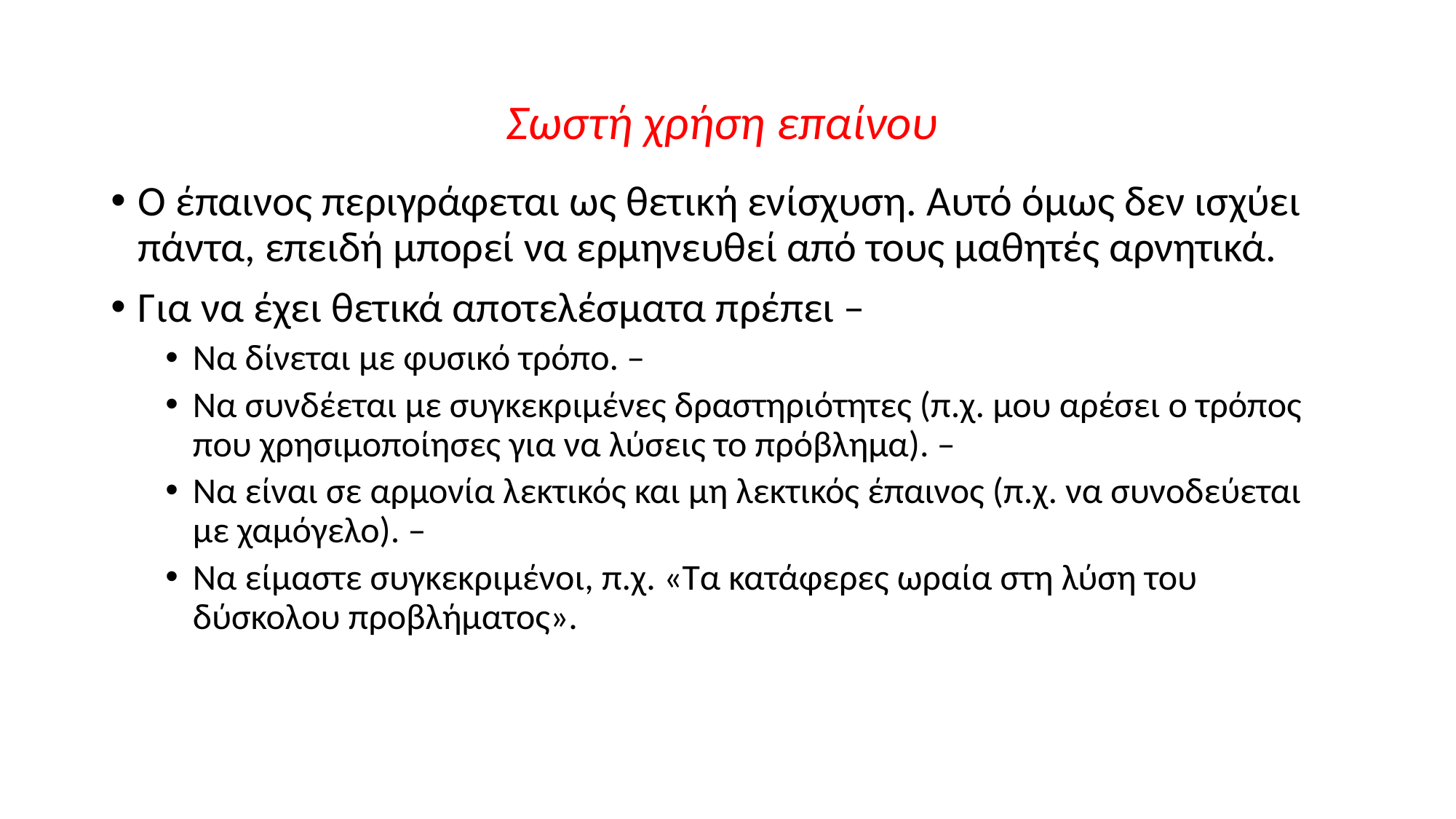

# Σωστή χρήση επαίνου
Ο έπαινος περιγράφεται ως θετική ενίσχυση. Αυτό όμως δεν ισχύει πάντα, επειδή μπορεί να ερμηνευθεί από τους μαθητές αρνητικά.
Για να έχει θετικά αποτελέσματα πρέπει –
Να δίνεται με φυσικό τρόπο. –
Να συνδέεται με συγκεκριμένες δραστηριότητες (π.χ. μου αρέσει ο τρόπος που χρησιμοποίησες για να λύσεις το πρόβλημα). –
Να είναι σε αρμονία λεκτικός και μη λεκτικός έπαινος (π.χ. να συνοδεύεται με χαμόγελο). –
Να είμαστε συγκεκριμένοι, π.χ. «Τα κατάφερες ωραία στη λύση του δύσκολου προβλήματος».